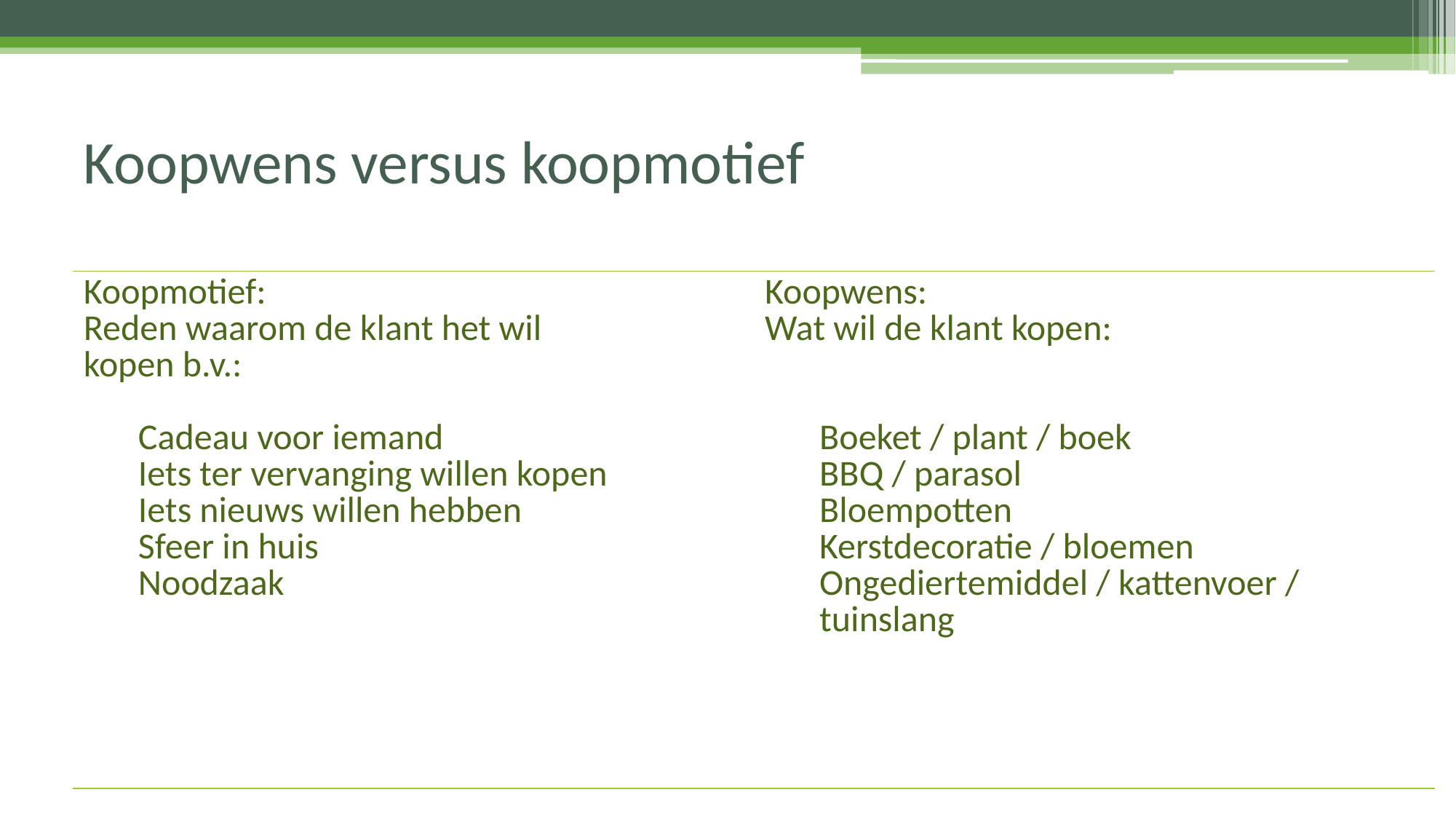

# Koopwens versus koopmotief

| Koopmotief: Reden waarom de klant het wil kopen b.v.: Cadeau voor iemand Iets ter vervanging willen kopen Iets nieuws willen hebben Sfeer in huis Noodzaak | Koopwens: Wat wil de klant kopen: Boeket / plant / boek BBQ / parasol Bloempotten Kerstdecoratie / bloemen Ongediertemiddel / kattenvoer / tuinslang |
| --- | --- |